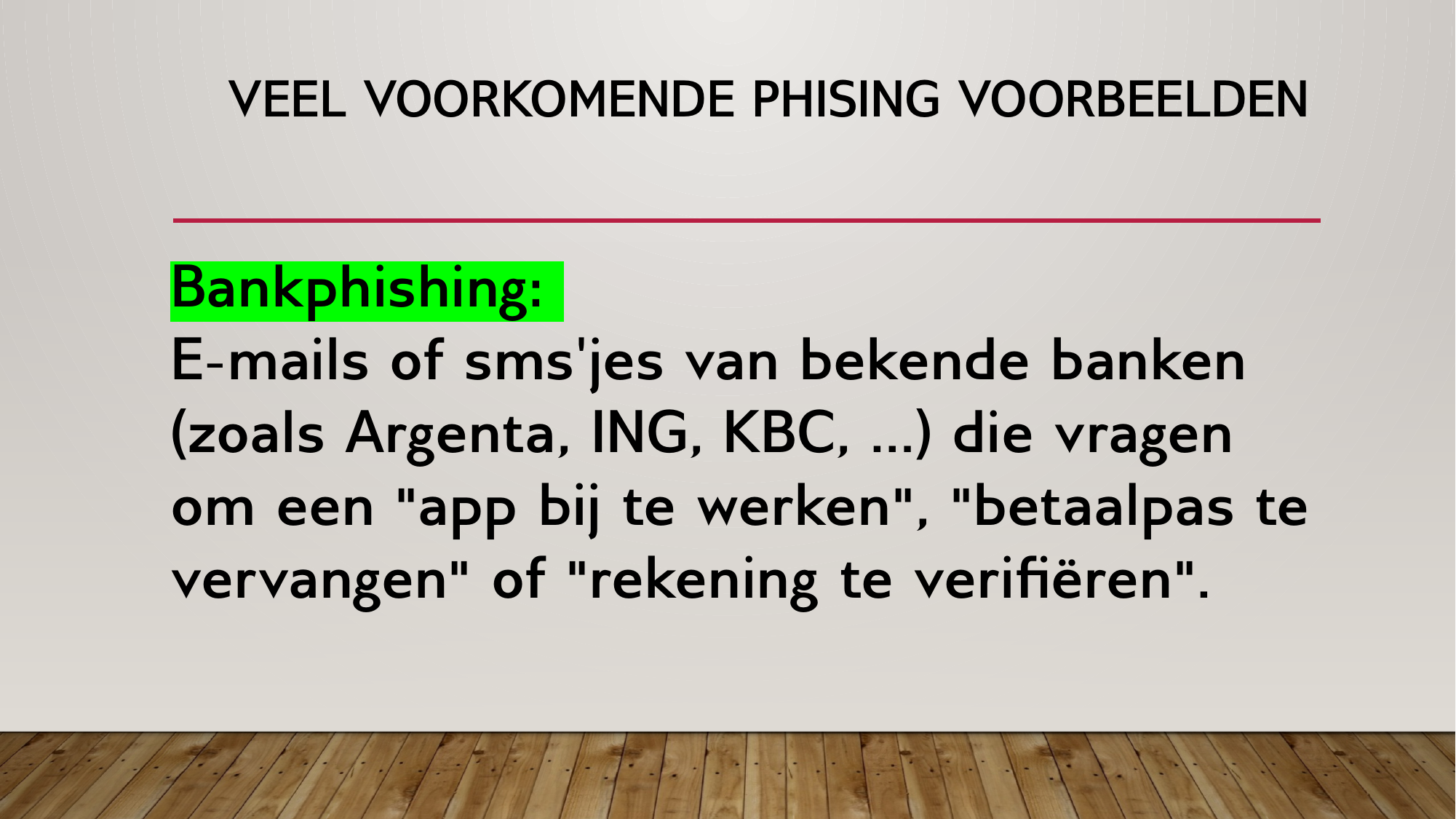

# VEEL VOORKOMENDE PHISING VOORBEELDEN

Bankphishing:
E-mails of sms'jes van bekende banken (zoals Argenta, ING, KBC, …) die vragen om een "app bij te werken", "betaalpas te vervangen" of "rekening te verifiëren".